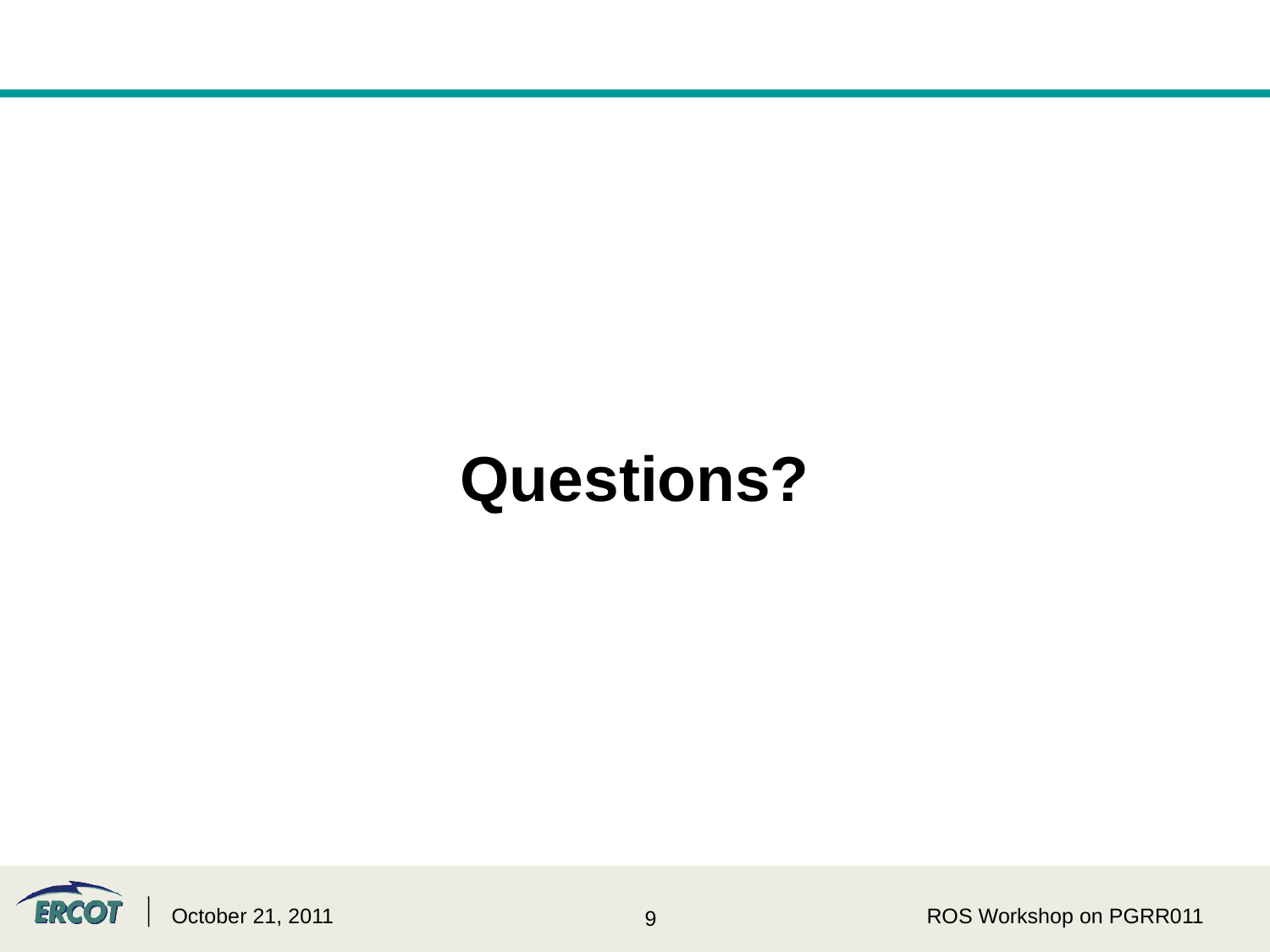

Questions?
October 21, 2011
ROS Workshop on PGRR011